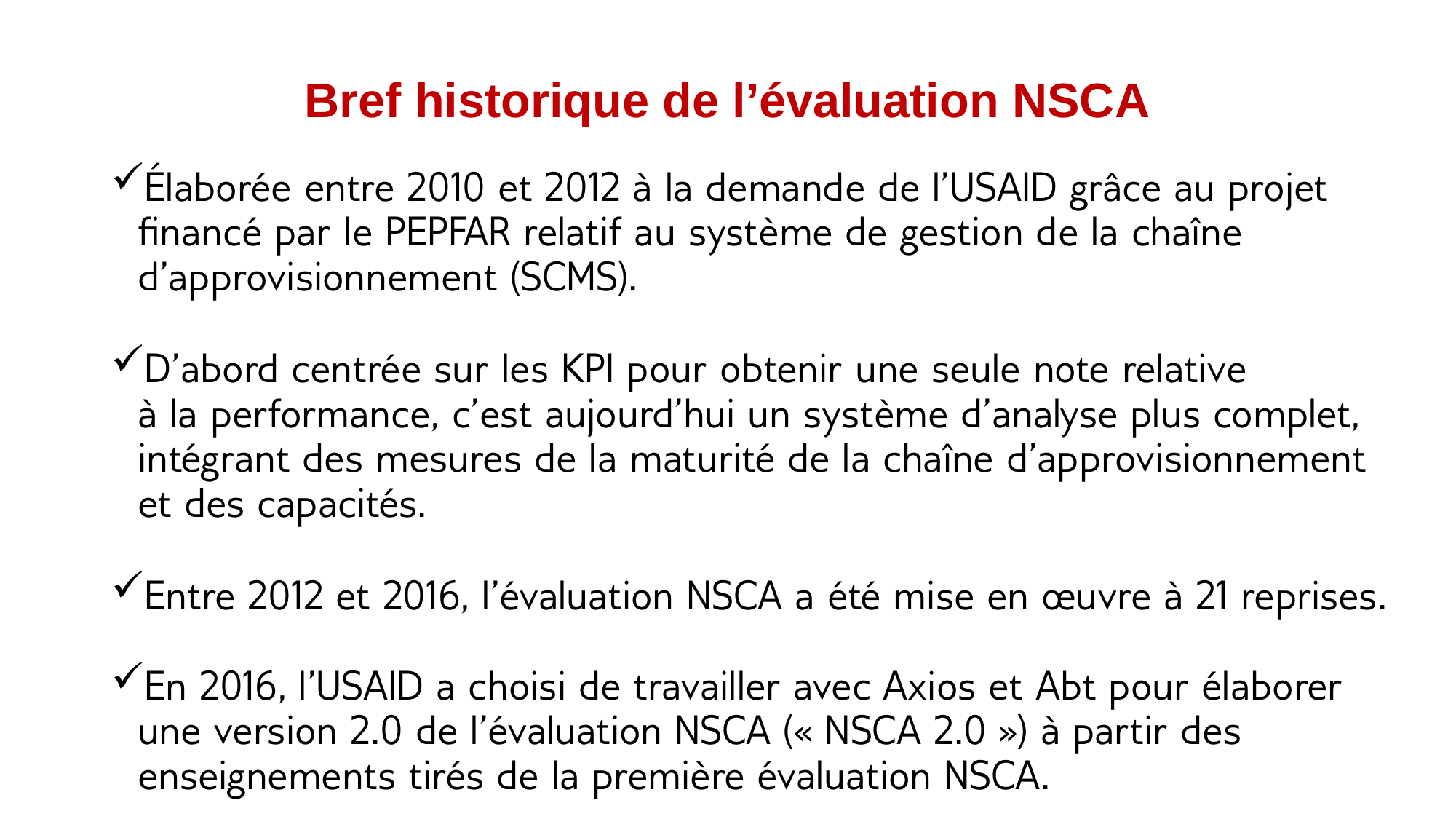

# Bref historique de l’évaluation NSCA
Élaborée entre 2010 et 2012 à la demande de l’USAID grâce au projet financé par le PEPFAR relatif au système de gestion de la chaîne d’approvisionnement (SCMS).

D’abord centrée sur les KPI pour obtenir une seule note relative
à la performance, c’est aujourd’hui un système d’analyse plus complet, intégrant des mesures de la maturité de la chaîne d’approvisionnement
et des capacités.

Entre 2012 et 2016, l’évaluation NSCA a été mise en œuvre à 21 reprises.

En 2016, l’USAID a choisi de travailler avec Axios et Abt pour élaborer une version 2.0 de l’évaluation NSCA (« NSCA 2.0 ») à partir des enseignements tirés de la première évaluation NSCA.